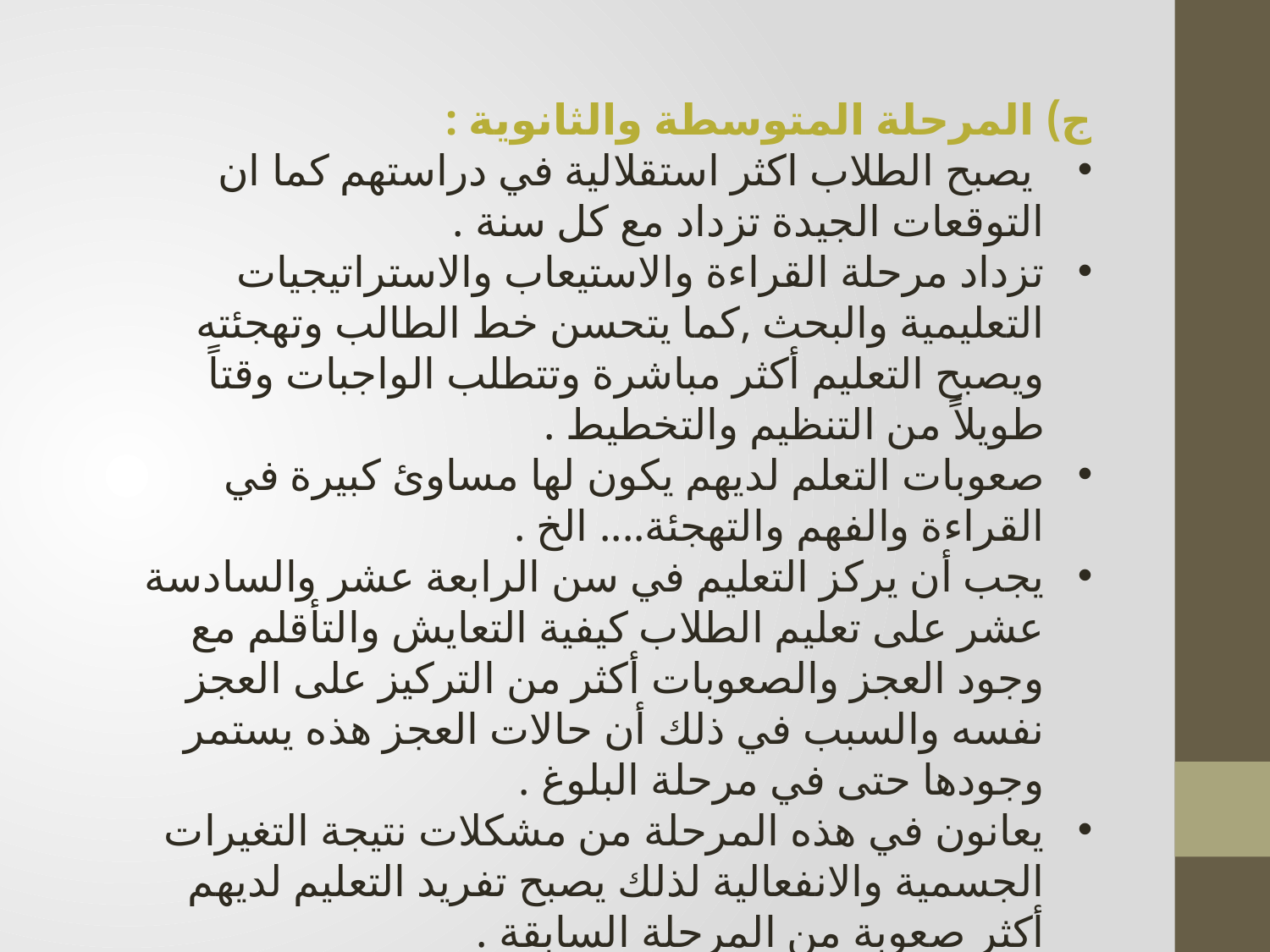

ج) المرحلة المتوسطة والثانوية :
 يصبح الطلاب اكثر استقلالية في دراستهم كما ان التوقعات الجيدة تزداد مع كل سنة .
تزداد مرحلة القراءة والاستيعاب والاستراتيجيات التعليمية والبحث ,كما يتحسن خط الطالب وتهجئته ويصبح التعليم أكثر مباشرة وتتطلب الواجبات وقتاً طويلاً من التنظيم والتخطيط .
صعوبات التعلم لديهم يكون لها مساوئ كبيرة في القراءة والفهم والتهجئة.... الخ .
يجب أن يركز التعليم في سن الرابعة عشر والسادسة عشر على تعليم الطلاب كيفية التعايش والتأقلم مع وجود العجز والصعوبات أكثر من التركيز على العجز نفسه والسبب في ذلك أن حالات العجز هذه يستمر وجودها حتى في مرحلة البلوغ .
يعانون في هذه المرحلة من مشكلات نتيجة التغيرات الجسمية والانفعالية لذلك يصبح تفريد التعليم لديهم أكثر صعوبة من المرحلة السابقة .